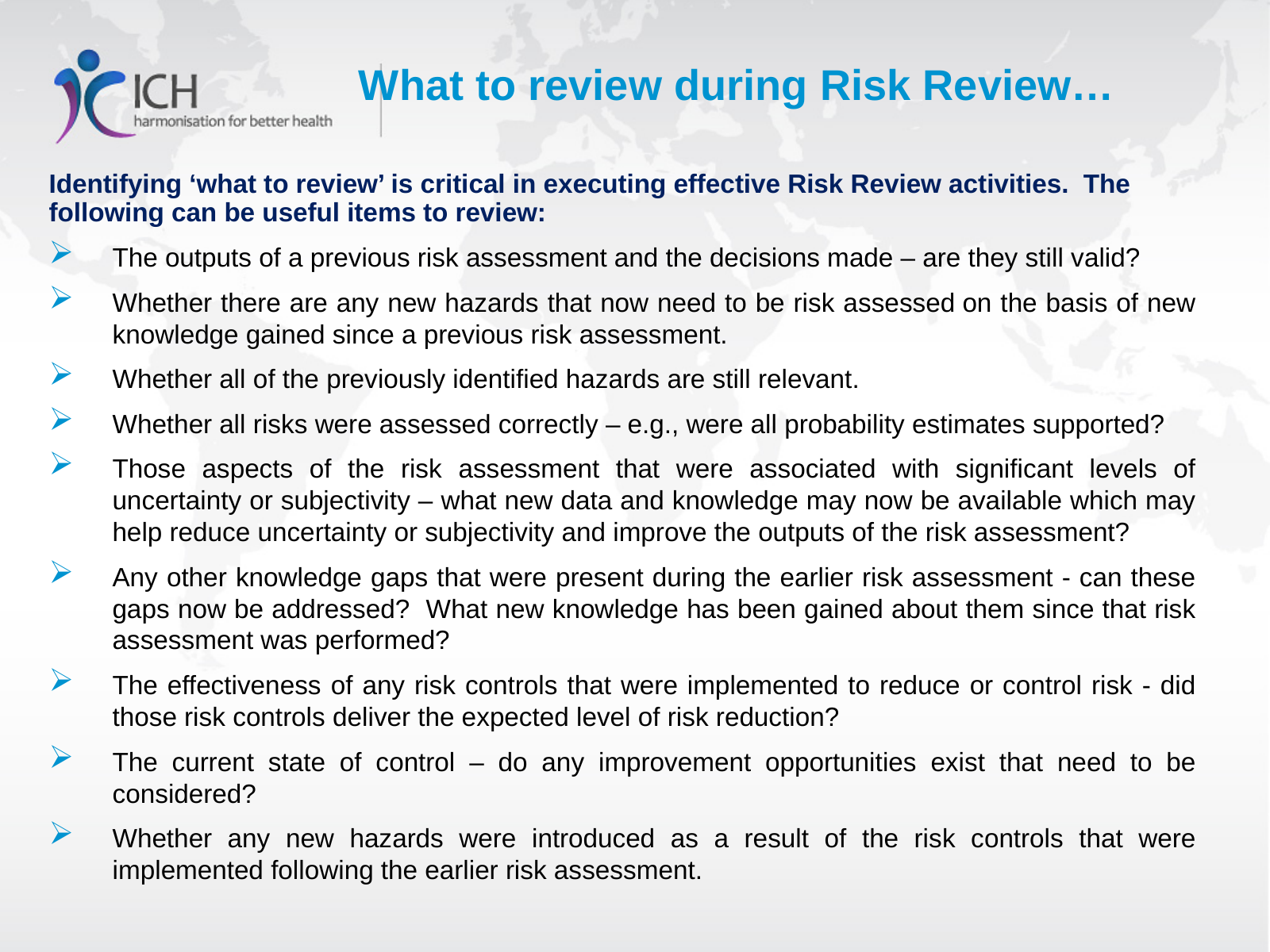

# What to review during Risk Review…
Identifying ‘what to review’ is critical in executing effective Risk Review activities.  The following can be useful items to review:
The outputs of a previous risk assessment and the decisions made – are they still valid?
Whether there are any new hazards that now need to be risk assessed on the basis of new knowledge gained since a previous risk assessment.
Whether all of the previously identified hazards are still relevant.
Whether all risks were assessed correctly – e.g., were all probability estimates supported?
Those aspects of the risk assessment that were associated with significant levels of uncertainty or subjectivity – what new data and knowledge may now be available which may help reduce uncertainty or subjectivity and improve the outputs of the risk assessment?
Any other knowledge gaps that were present during the earlier risk assessment - can these gaps now be addressed?  What new knowledge has been gained about them since that risk assessment was performed?
The effectiveness of any risk controls that were implemented to reduce or control risk - did those risk controls deliver the expected level of risk reduction?
The current state of control – do any improvement opportunities exist that need to be considered?
Whether any new hazards were introduced as a result of the risk controls that were implemented following the earlier risk assessment.